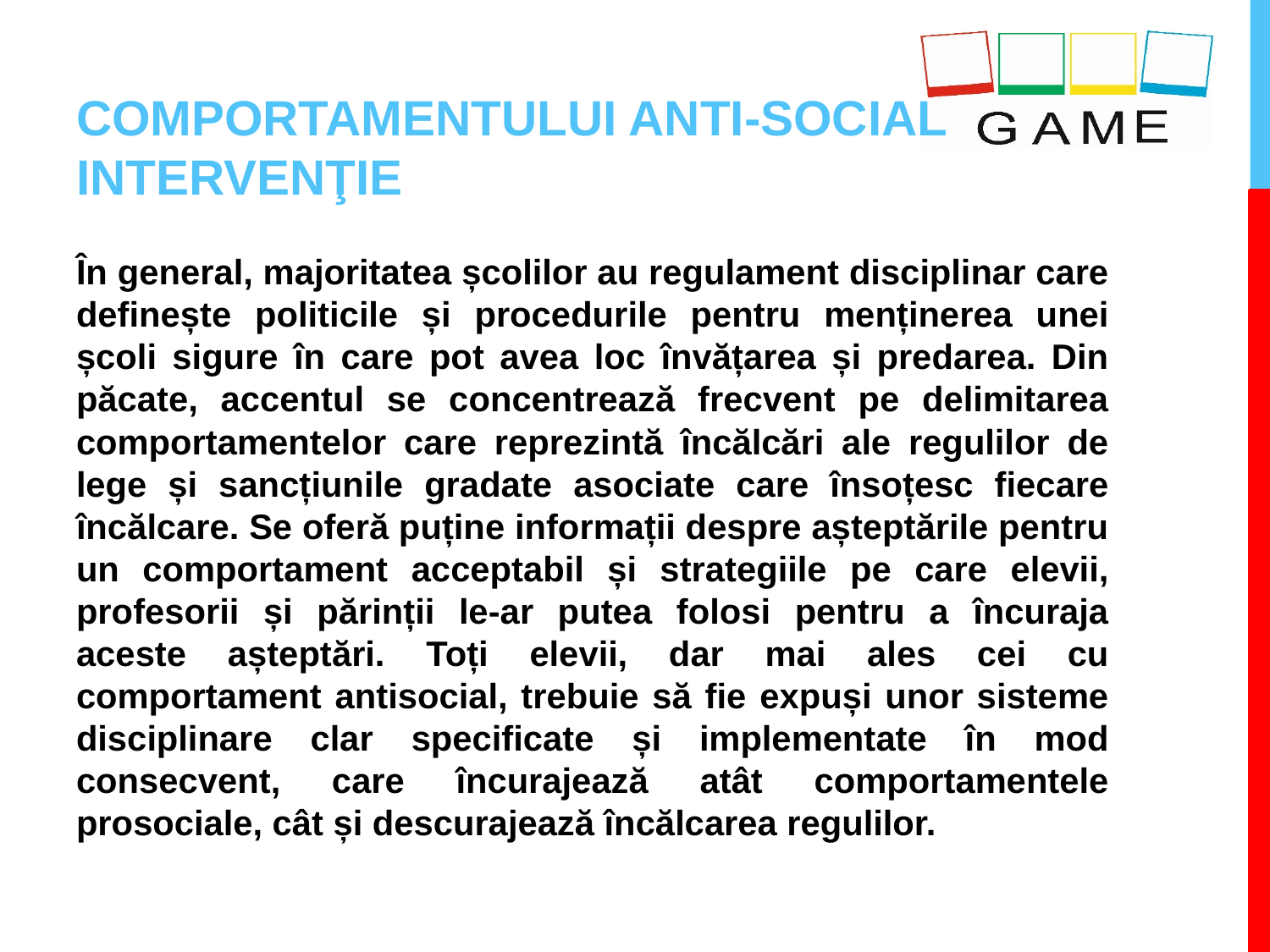

# COMPORTAMENTULUI ANTI-SOCIAL INTERVENŢIE
În general, majoritatea școlilor au regulament disciplinar care definește politicile și procedurile pentru menținerea unei școli sigure în care pot avea loc învățarea și predarea. Din păcate, accentul se concentrează frecvent pe delimitarea comportamentelor care reprezintă încălcări ale regulilor de lege și sancțiunile gradate asociate care însoțesc fiecare încălcare. Se oferă puține informații despre așteptările pentru un comportament acceptabil și strategiile pe care elevii, profesorii și părinții le-ar putea folosi pentru a încuraja aceste așteptări. Toți elevii, dar mai ales cei cu comportament antisocial, trebuie să fie expuși unor sisteme disciplinare clar specificate și implementate în mod consecvent, care încurajează atât comportamentele prosociale, cât și descurajează încălcarea regulilor.